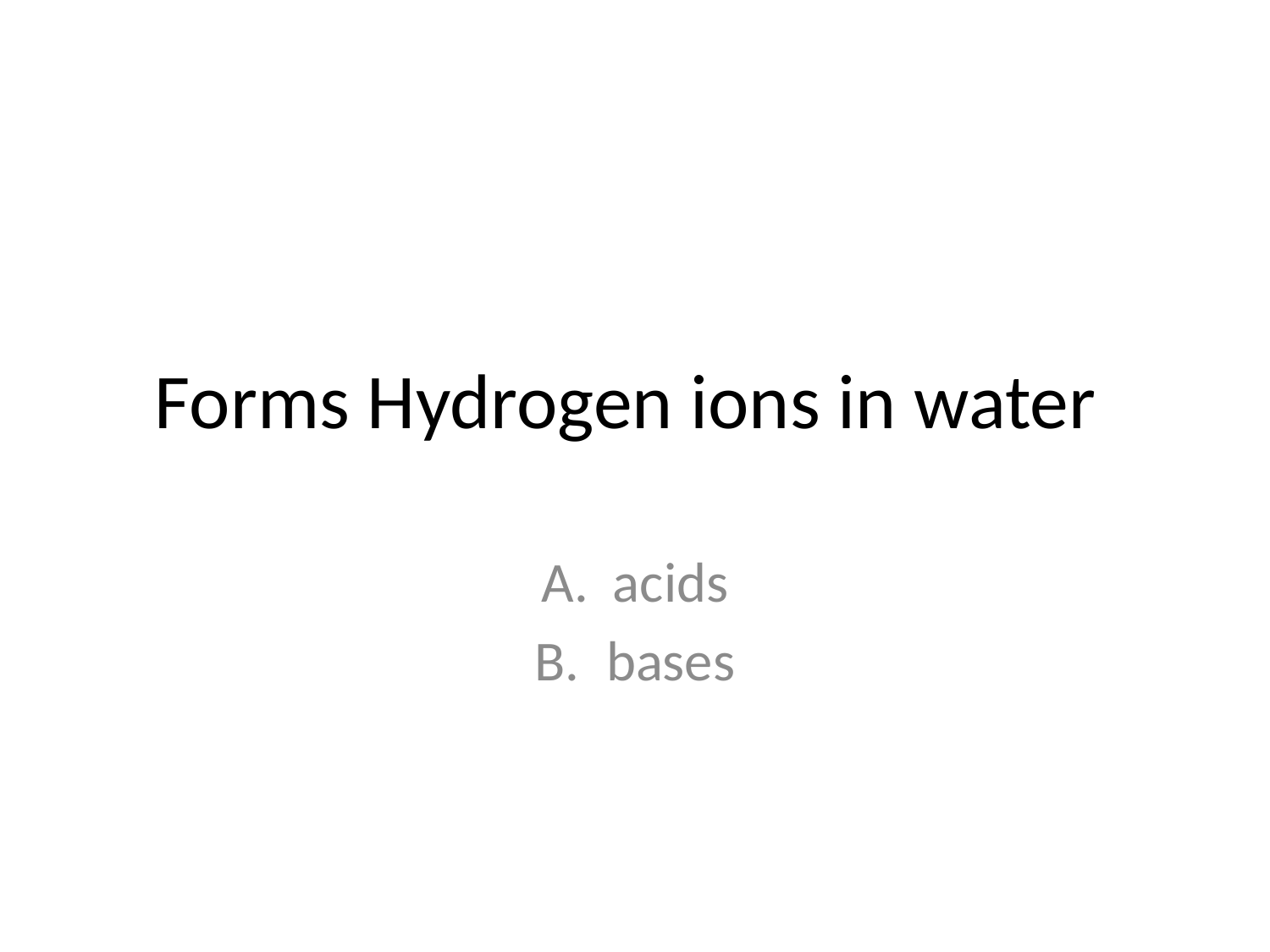

# Forms Hydrogen ions in water
acids
bases